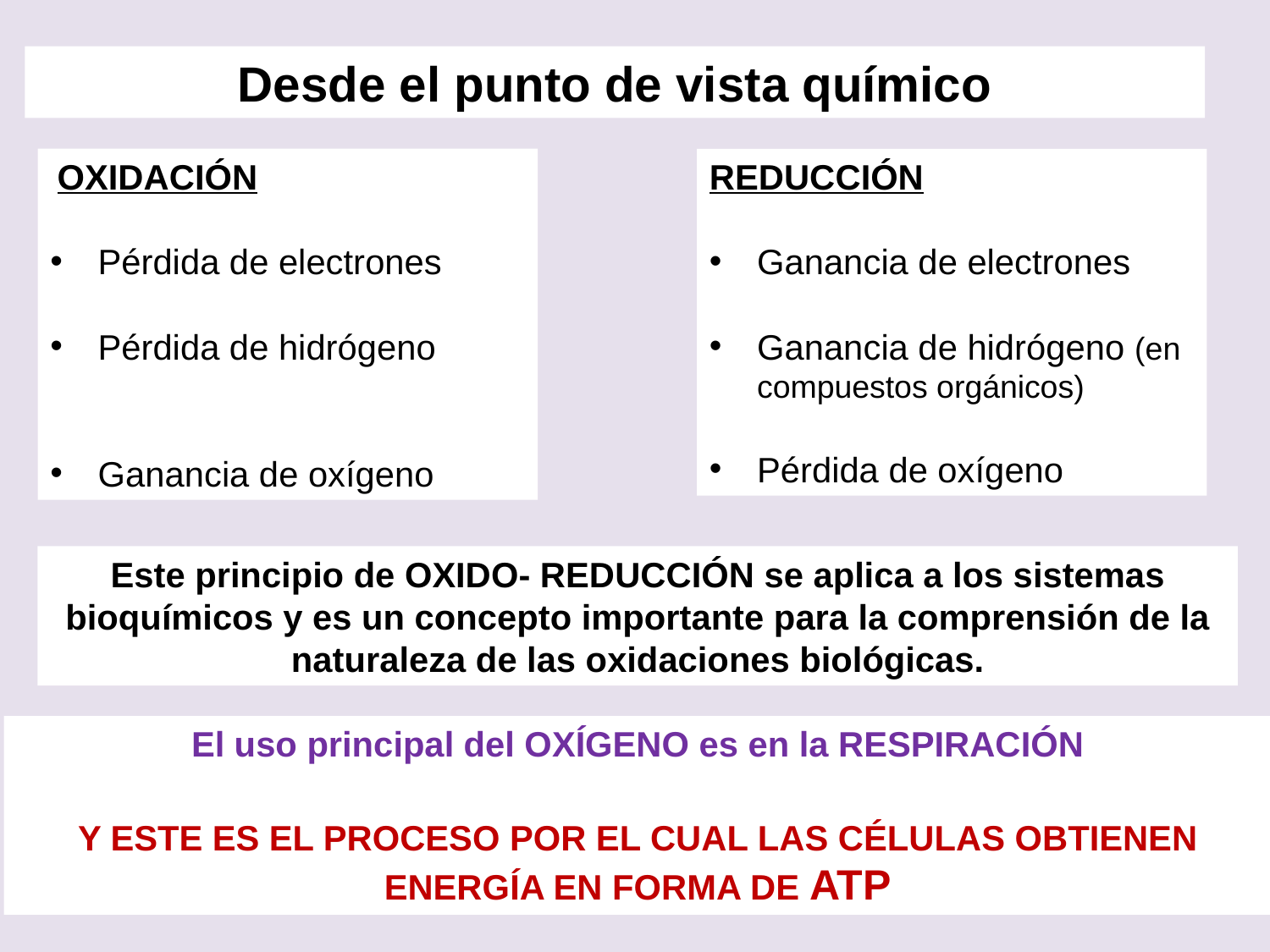

Desde el punto de vista químico
 OXIDACIÓN

Pérdida de electrones

Pérdida de hidrógeno

Ganancia de oxígeno
REDUCCIÓN

Ganancia de electrones

Ganancia de hidrógeno (en compuestos orgánicos)

Pérdida de oxígeno
Este principio de OXIDO- REDUCCIÓN se aplica a los sistemas bioquímicos y es un concepto importante para la comprensión de la naturaleza de las oxidaciones biológicas.
El uso principal del OXÍGENO es en la RESPIRACIÓN

Y ESTE ES EL PROCESO POR EL CUAL LAS CÉLULAS OBTIENEN ENERGÍA EN FORMA DE ATP